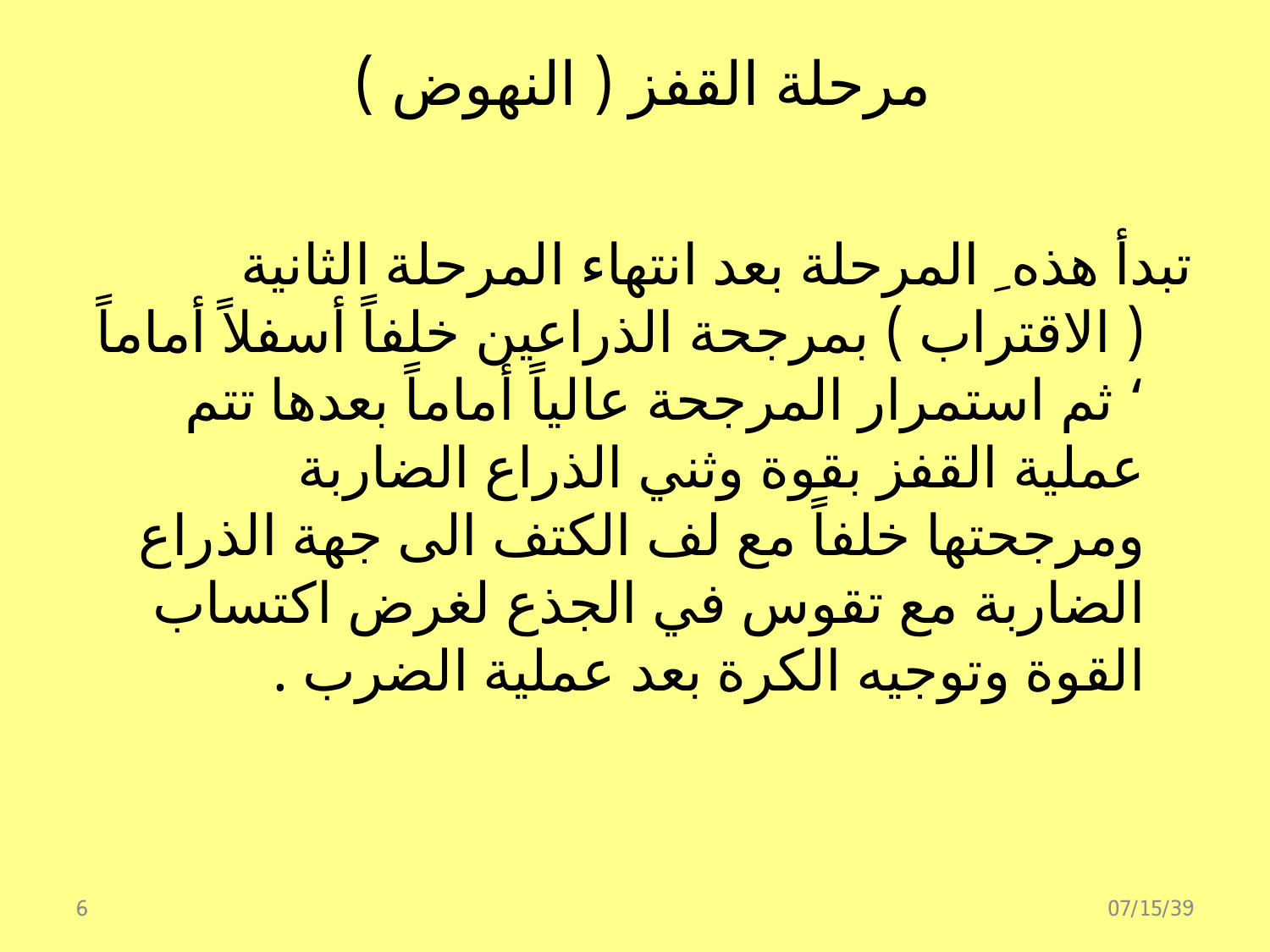

# مرحلة القفز ( النهوض )
تبدأ هذه ِ المرحلة بعد انتهاء المرحلة الثانية ( الاقتراب ) بمرجحة الذراعين خلفاً أسفلاً أماماً ‘ ثم استمرار المرجحة عالياً أماماً بعدها تتم عملية القفز بقوة وثني الذراع الضاربة ومرجحتها خلفاً مع لف الكتف الى جهة الذراع الضاربة مع تقوس في الجذع لغرض اكتساب القوة وتوجيه الكرة بعد عملية الضرب .

6
07/15/39